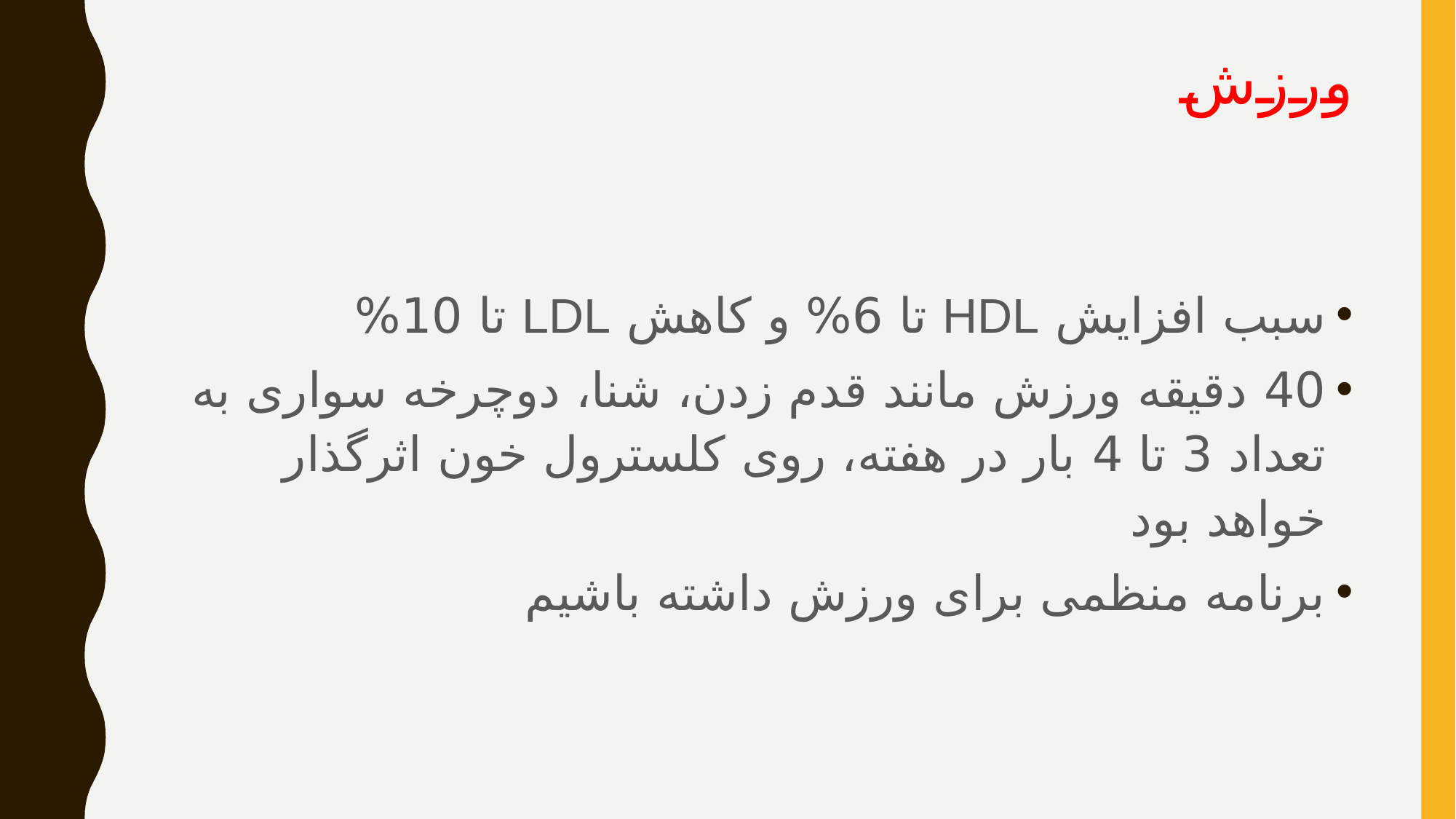

# ورزش
سبب افزایش HDL تا 6% و کاهش LDL تا 10%
40 دقیقه ورزش مانند قدم زدن، شنا، دوچرخه سواری به تعداد 3 تا 4 بار در هفته، روی کلسترول خون اثرگذار خواهد بود
برنامه منظمی برای ورزش داشته باشیم